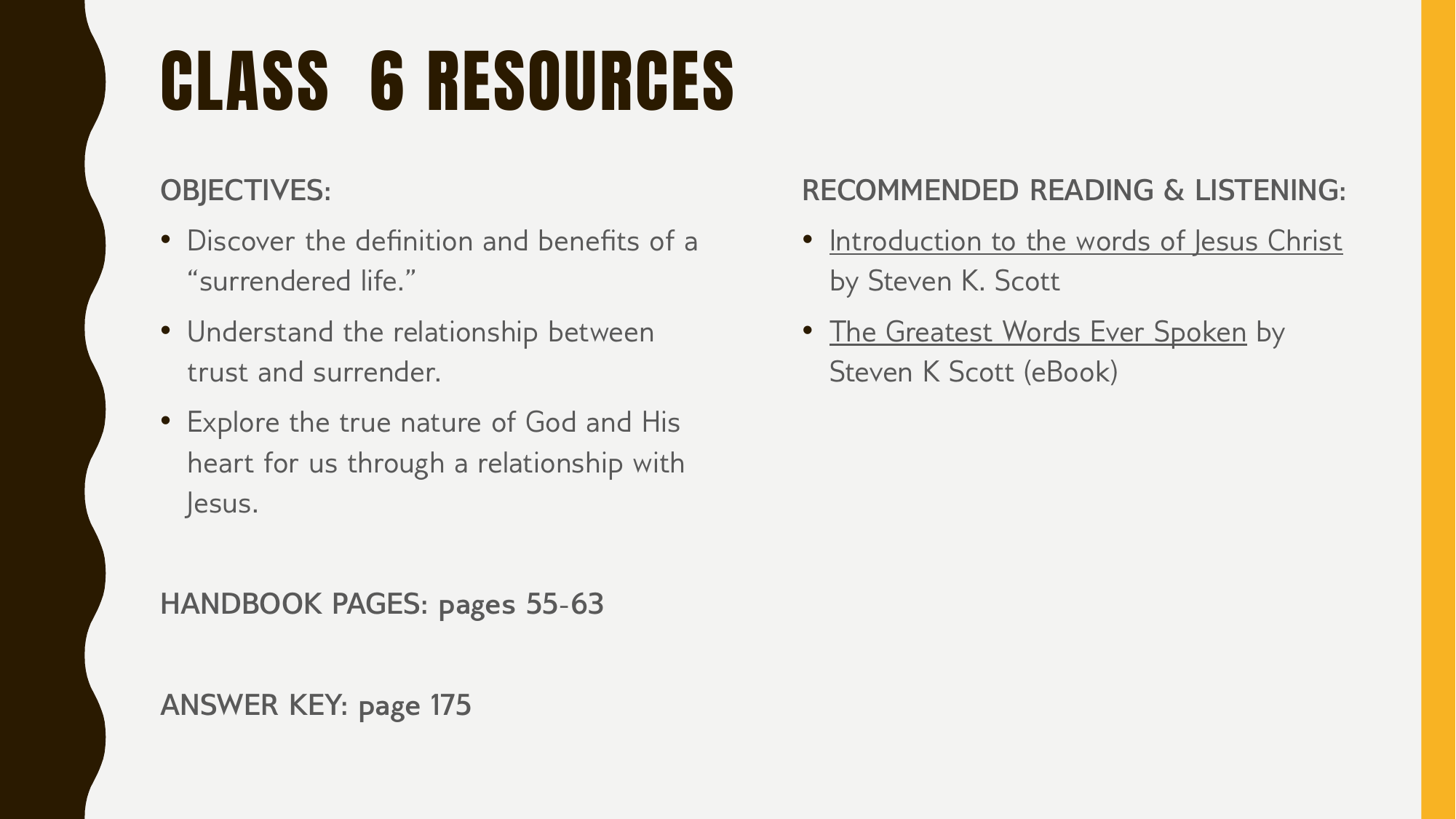

# CLASS  6 RESOURCES
OBJECTIVES:
Discover the definition and benefits of a “surrendered life.”
Understand the relationship between trust and surrender.
Explore the true nature of God and His heart for us through a relationship with Jesus.

HANDBOOK PAGES: pages 55-63

ANSWER KEY: page 175
RECOMMENDED READING & LISTENING:
Introduction to the words of Jesus Christ by Steven K. Scott
The Greatest Words Ever Spoken by Steven K Scott (eBook)